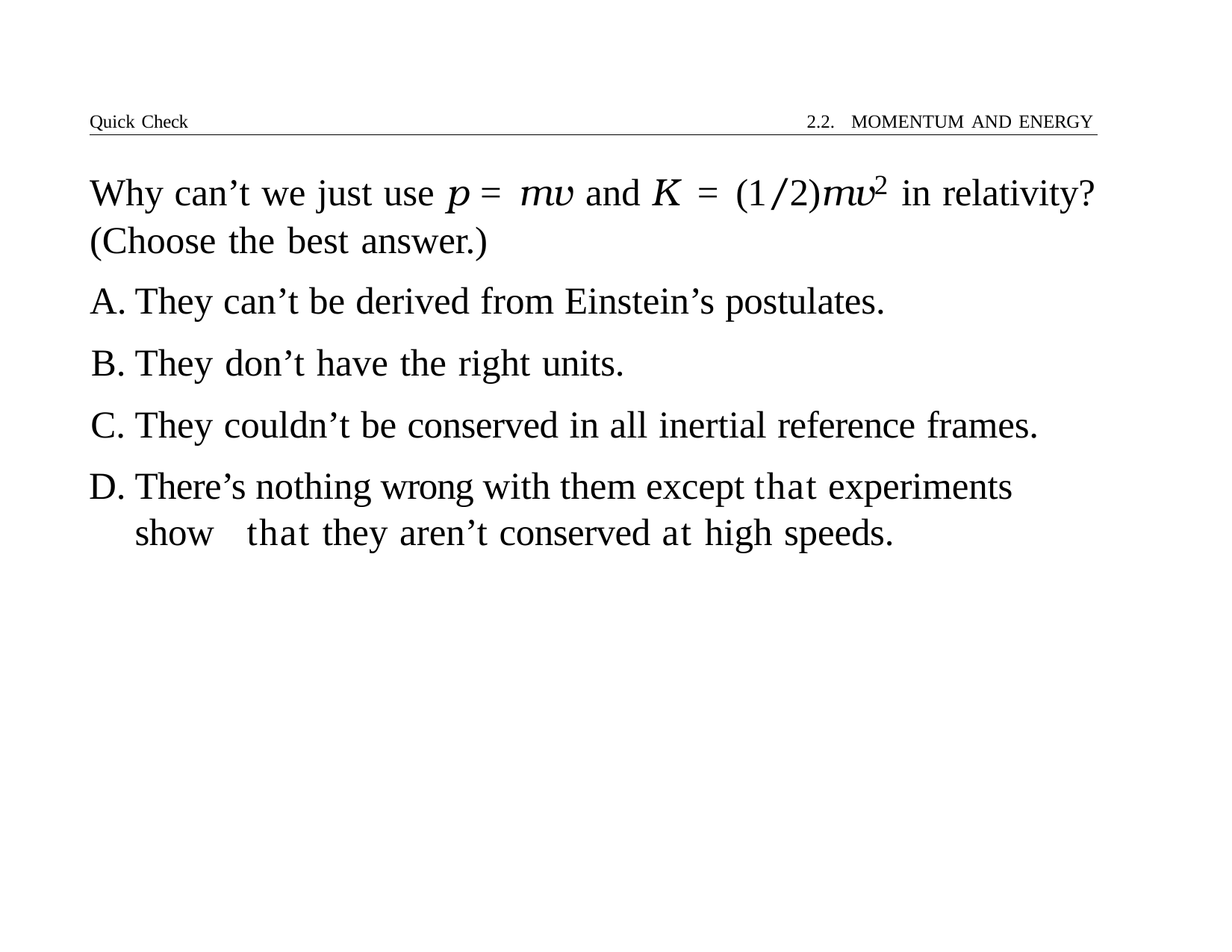

Quick Check	2.2.  MOMENTUM AND ENERGY

# Why can’t we just use p = mv and K = (1/2)mv2 in relativity? (Choose the best answer.)
They can’t be derived from Einstein’s postulates.
They don’t have the right units.
They couldn’t be conserved in all inertial reference frames.
There’s nothing wrong with them except that experiments show 	that they aren’t conserved at high speeds.